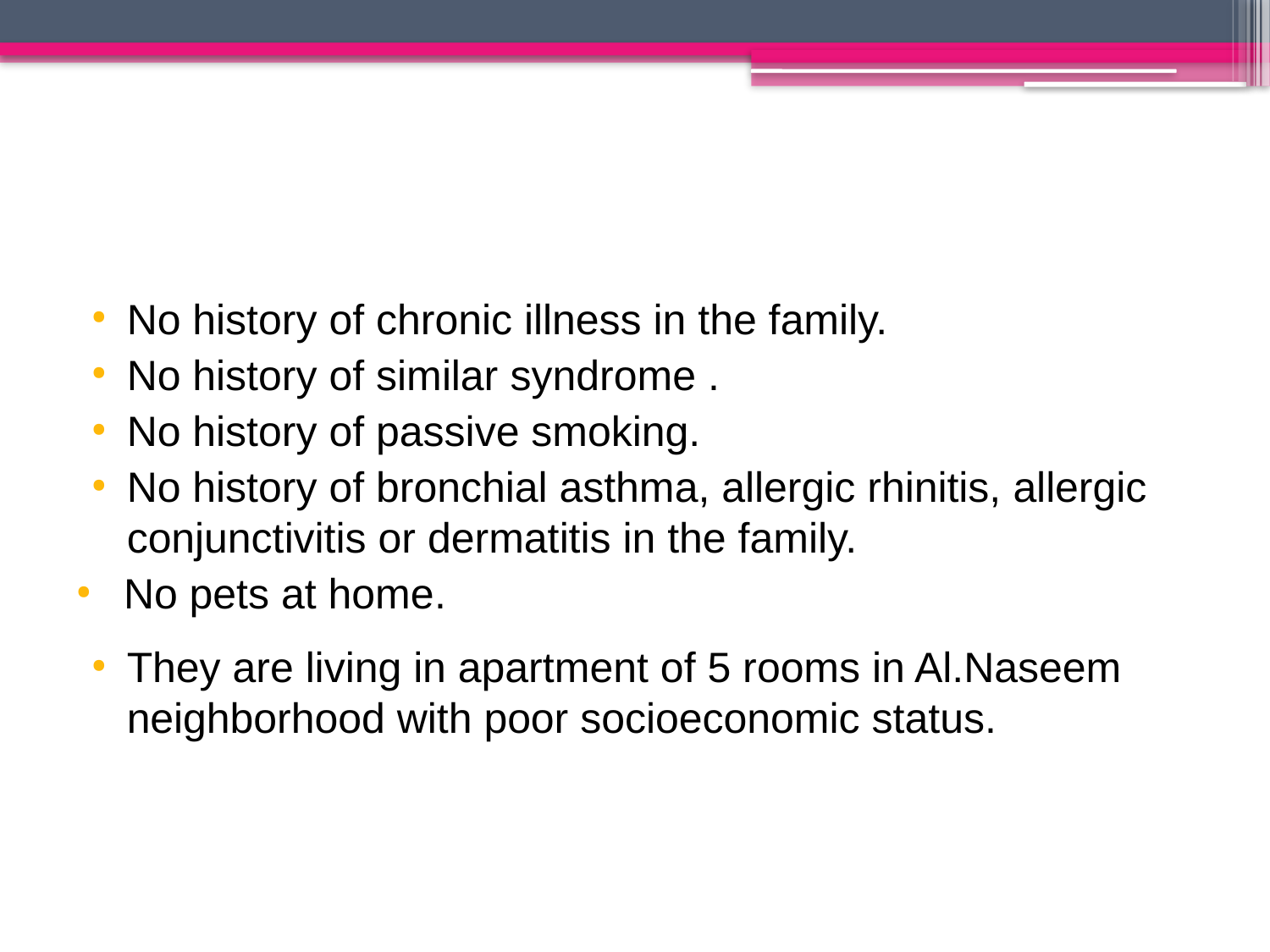

#
No history of chronic illness in the family.
No history of similar syndrome .
No history of passive smoking.
No history of bronchial asthma, allergic rhinitis, allergic conjunctivitis or dermatitis in the family.
No pets at home.
They are living in apartment of 5 rooms in Al.Naseem neighborhood with poor socioeconomic status.